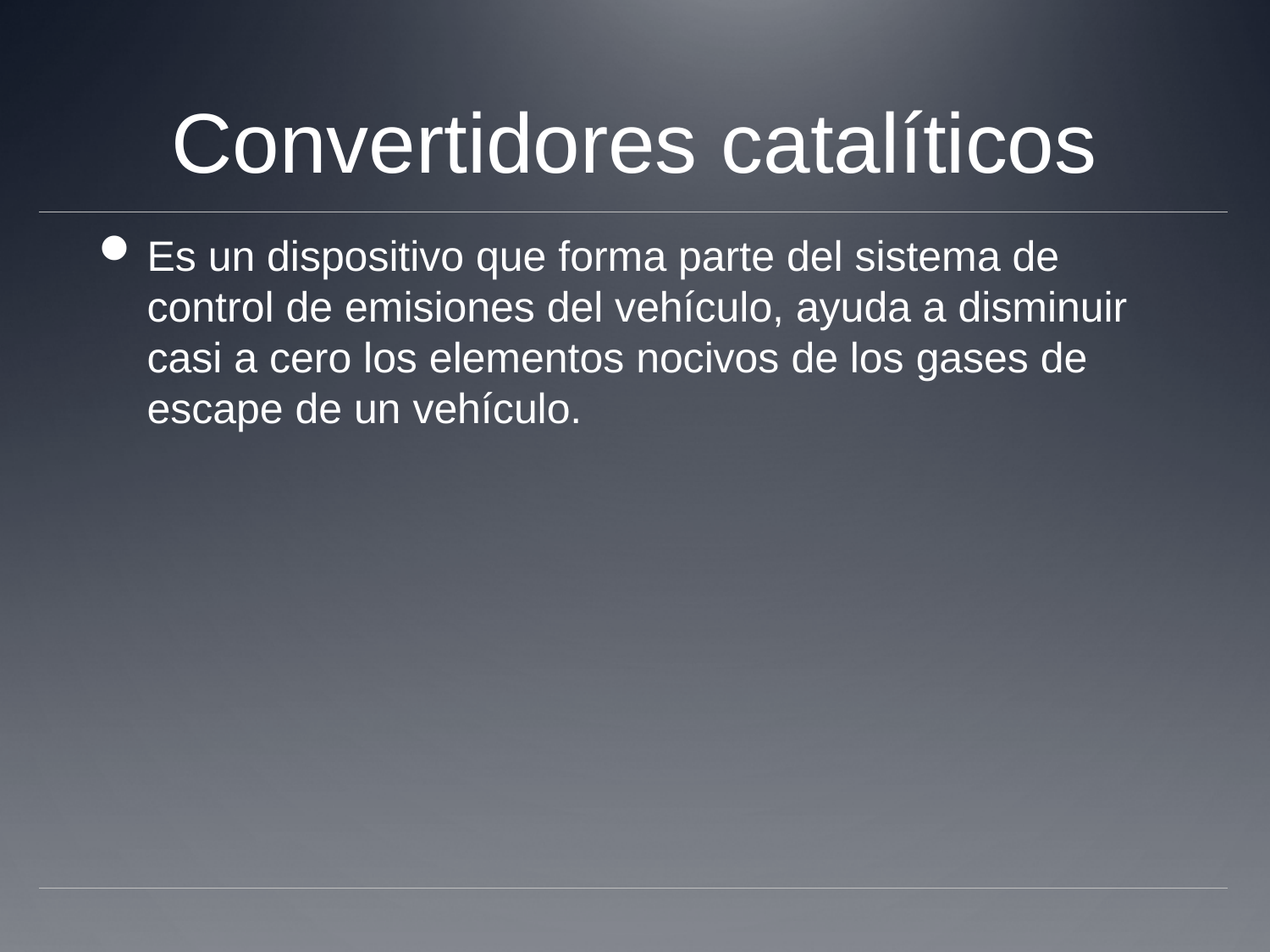

# Convertidores catalíticos
Es un dispositivo que forma parte del sistema de control de emisiones del vehículo, ayuda a disminuir casi a cero los elementos nocivos de los gases de escape de un vehículo.